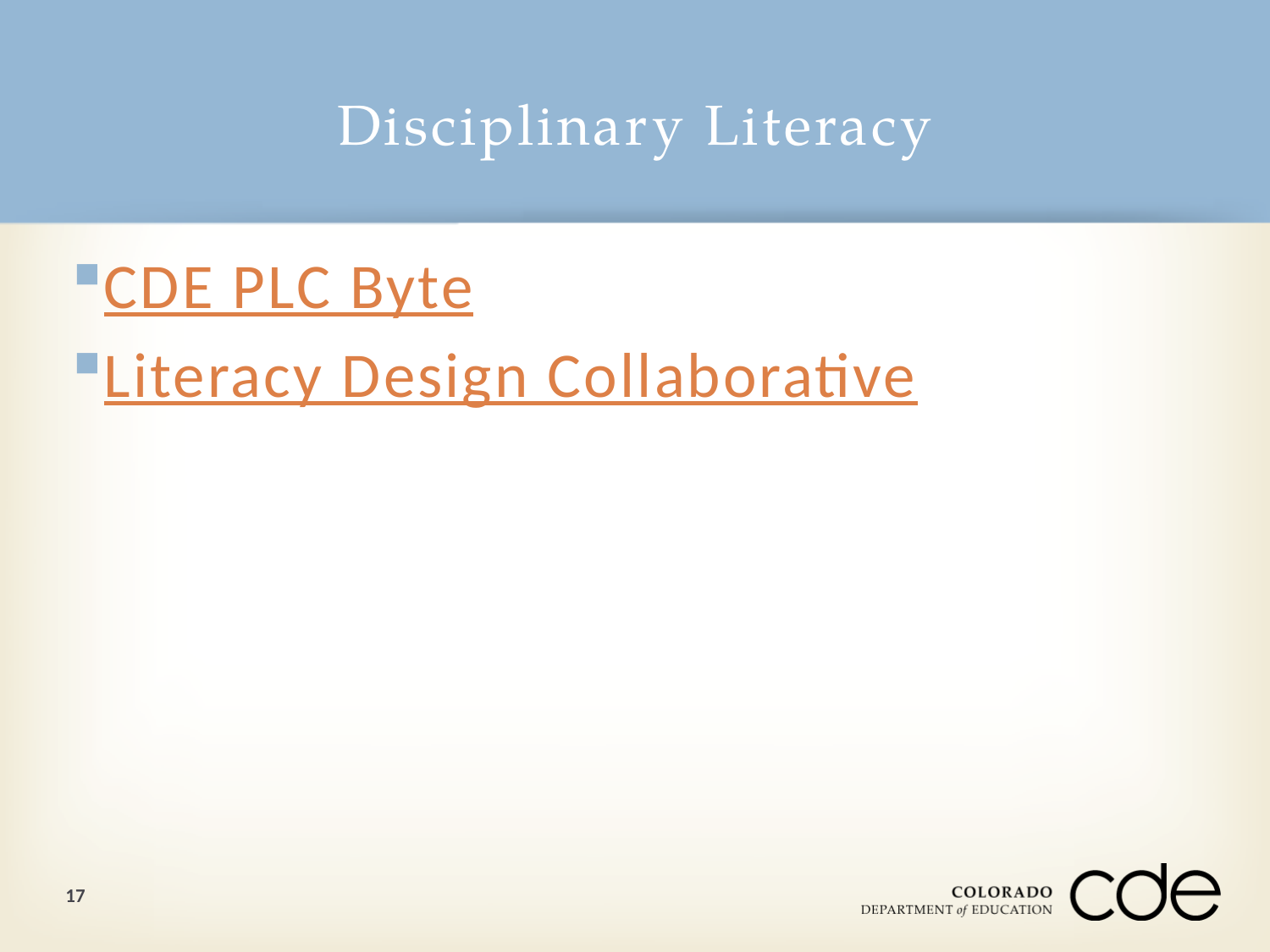

# Disciplinary Literacy
CDE PLC Byte
Literacy Design Collaborative
17